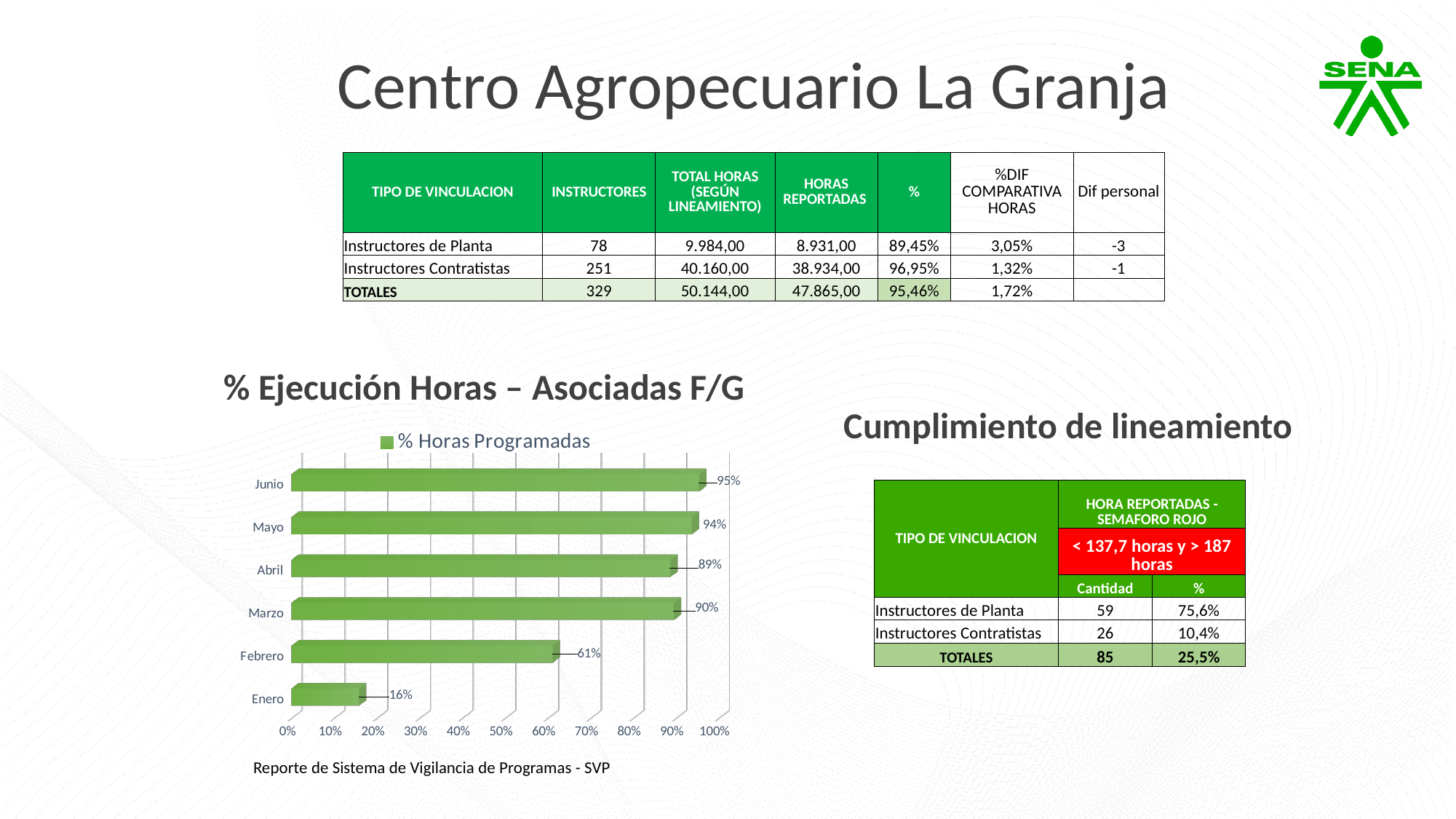

Centro Agropecuario La Granja
| TIPO DE VINCULACION | INSTRUCTORES | TOTAL HORAS (SEGÚN LINEAMIENTO) | HORAS REPORTADAS | % | %DIF COMPARATIVA HORAS | Dif personal |
| --- | --- | --- | --- | --- | --- | --- |
| Instructores de Planta | 78 | 9.984,00 | 8.931,00 | 89,45% | 3,05% | -3 |
| Instructores Contratistas | 251 | 40.160,00 | 38.934,00 | 96,95% | 1,32% | -1 |
| TOTALES | 329 | 50.144,00 | 47.865,00 | 95,46% | 1,72% |  |
% Ejecución Horas – Asociadas F/G
Cumplimiento de lineamiento

[unsupported chart]

| TIPO DE VINCULACION | HORA REPORTADAS - SEMAFORO ROJO |  |
| --- | --- | --- |
|  | < 137,7 horas y > 187 horas |  |
|  | Cantidad | % |
| Instructores de Planta | 59 | 75,6% |
| Instructores Contratistas | 26 | 10,4% |
| TOTALES | 85 | 25,5% |
Reporte de Sistema de Vigilancia de Programas - SVP